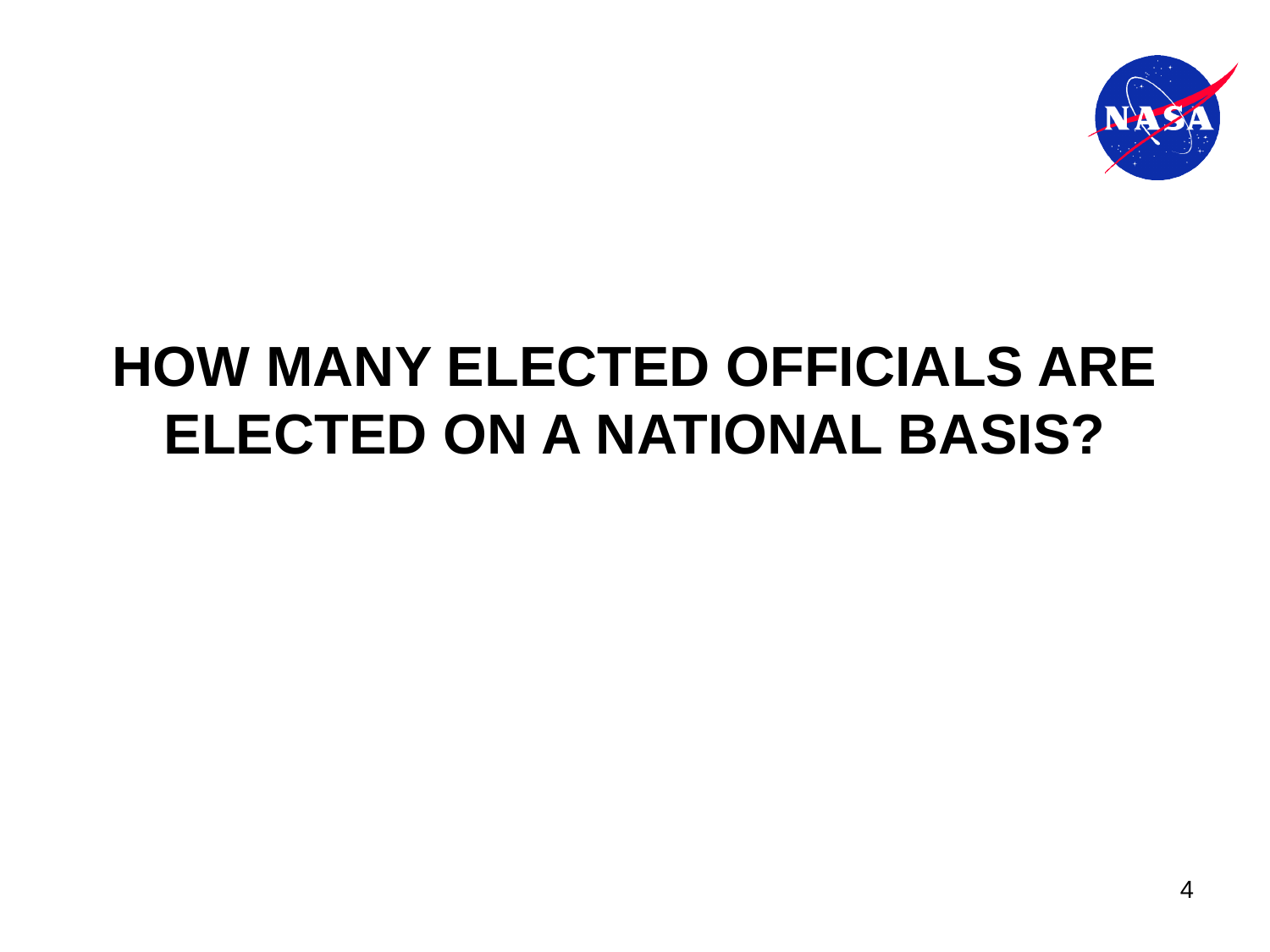

# HOW MANY ELECTED OFFICIALS ARE ELECTED ON A NATIONAL BASIS?
4